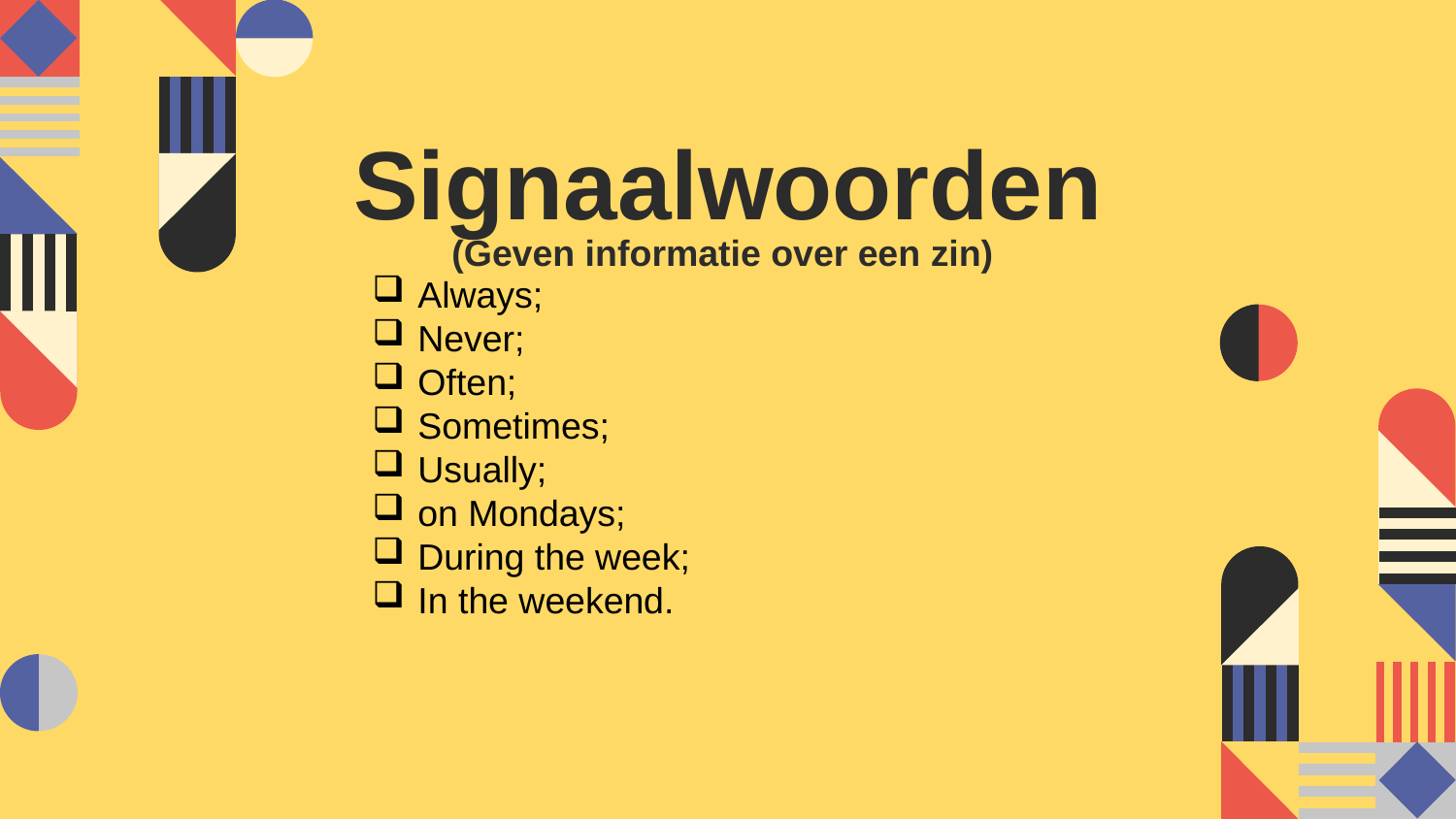

# Signaalwoorden (Geven informatie over een zin)
Always;
Never;
Often;
Sometimes;
Usually;
on Mondays;
During the week;
In the weekend.